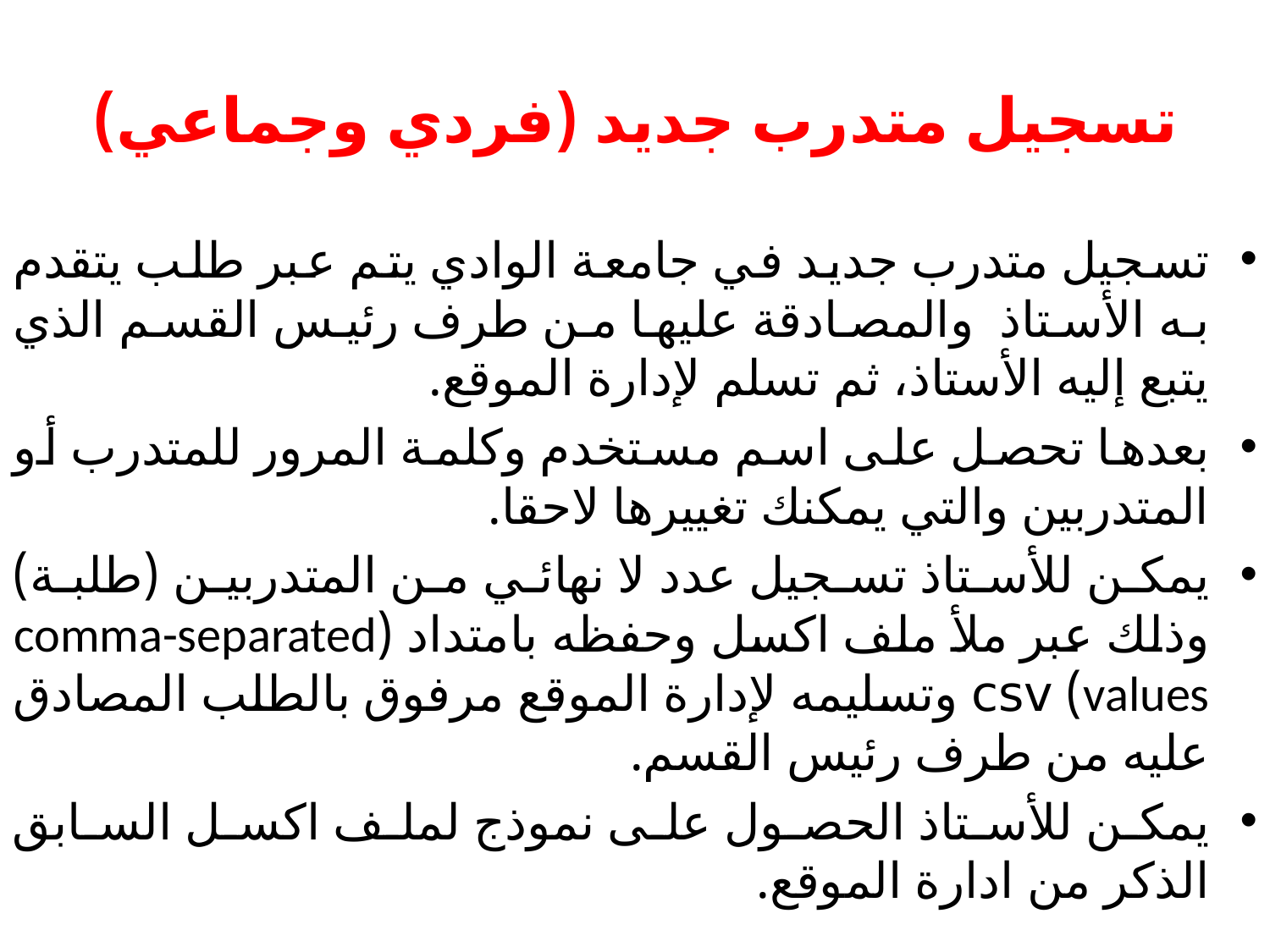

# تسجيل متدرب جديد (فردي وجماعي)
تسجيل متدرب جديد في جامعة الوادي يتم عبر طلب يتقدم به الأستاذ  والمصادقة عليها من طرف رئيس القسم الذي يتبع إليه الأستاذ، ثم تسلم لإدارة الموقع.
بعدها تحصل على اسم مستخدم وكلمة المرور للمتدرب أو المتدربين والتي يمكنك تغييرها لاحقا.
يمكن للأستاذ تسجيل عدد لا نهائي من المتدربين (طلبة) وذلك عبر ملأ ملف اكسل وحفظه بامتداد (comma-separated values) csv وتسليمه لإدارة الموقع مرفوق بالطلب المصادق عليه من طرف رئيس القسم.
يمكن للأستاذ الحصول على نموذج لملف اكسل السابق الذكر من ادارة الموقع.